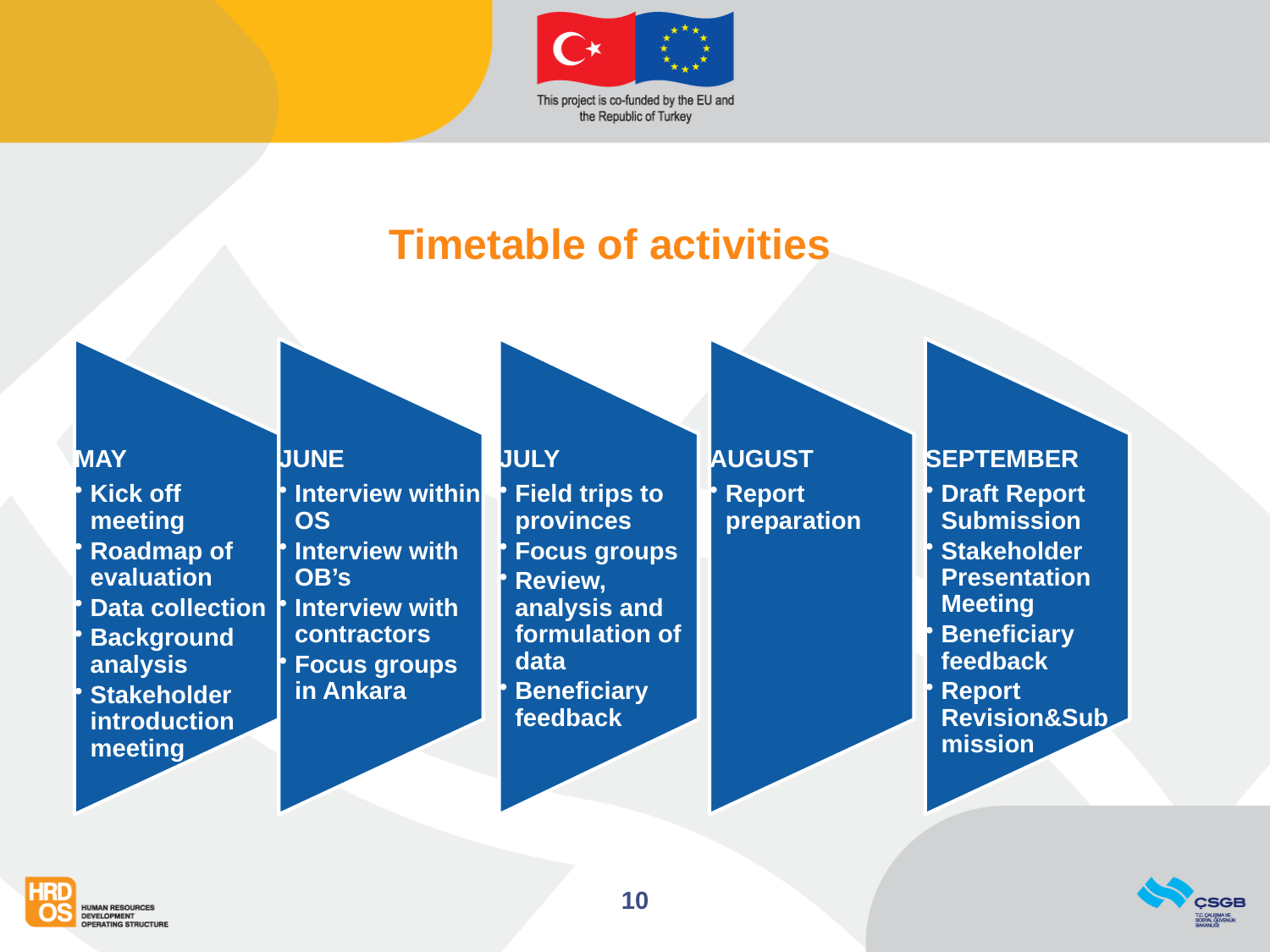

# Timetable of activities
MAY
Kick off meeting
Roadmap of evaluation
Data collection
Background analysis
Stakeholder introduction meeting

AUGUST
Report preparation
JUNE
Interview within OS
Interview with OB’s
Interview with contractors
Focus groups in Ankara
JULY
Field trips to provinces
Focus groups
Review, analysis and formulation of data
Beneficiary feedback
SEPTEMBER
Draft Report Submission
Stakeholder Presentation Meeting
Beneficiary feedback
Report Revision&Submission

10